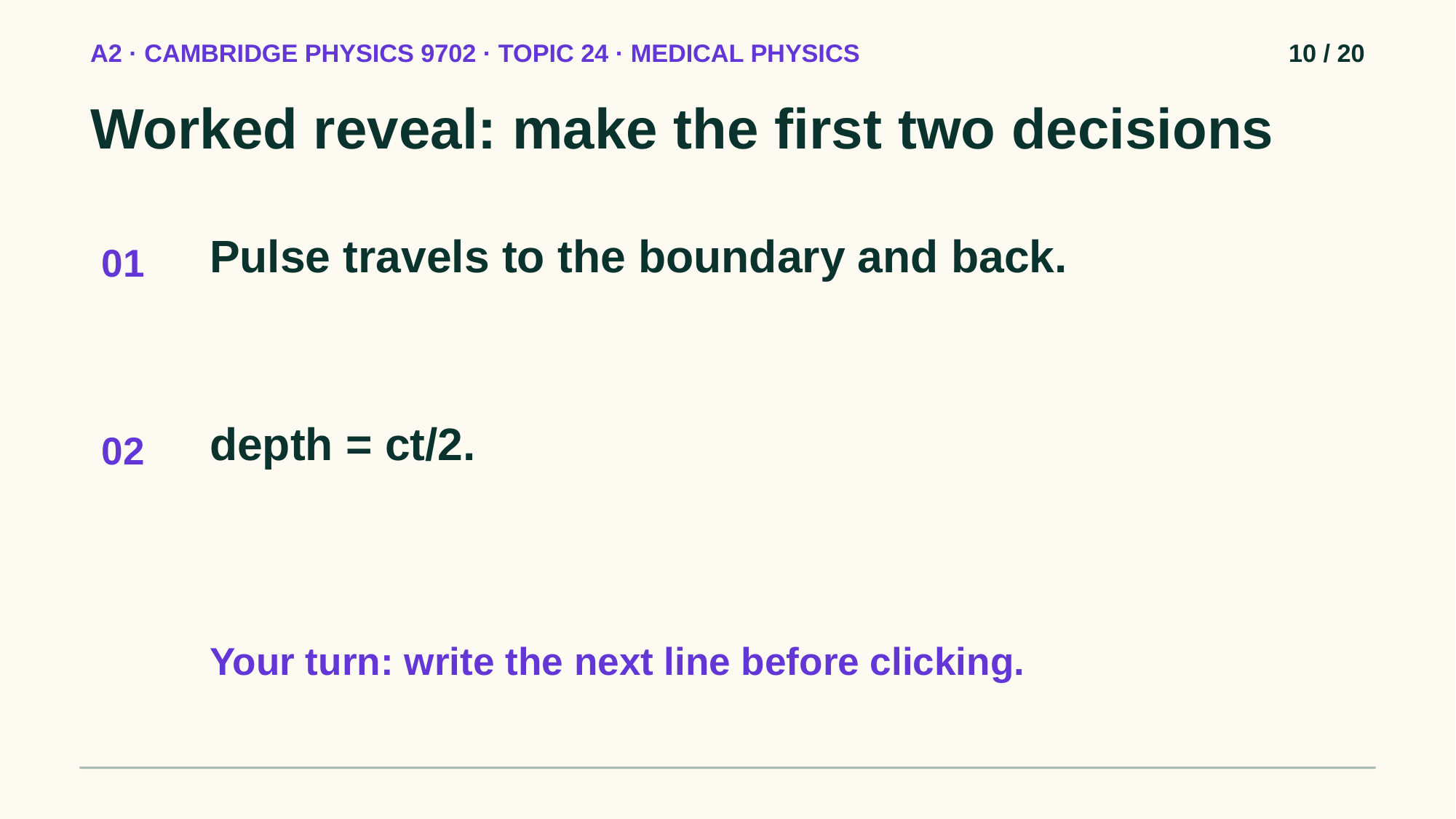

A2 · CAMBRIDGE PHYSICS 9702 · TOPIC 24 · MEDICAL PHYSICS
10 / 20
Worked reveal: make the first two decisions
Pulse travels to the boundary and back.
01
depth = ct/2.
02
Your turn: write the next line before clicking.